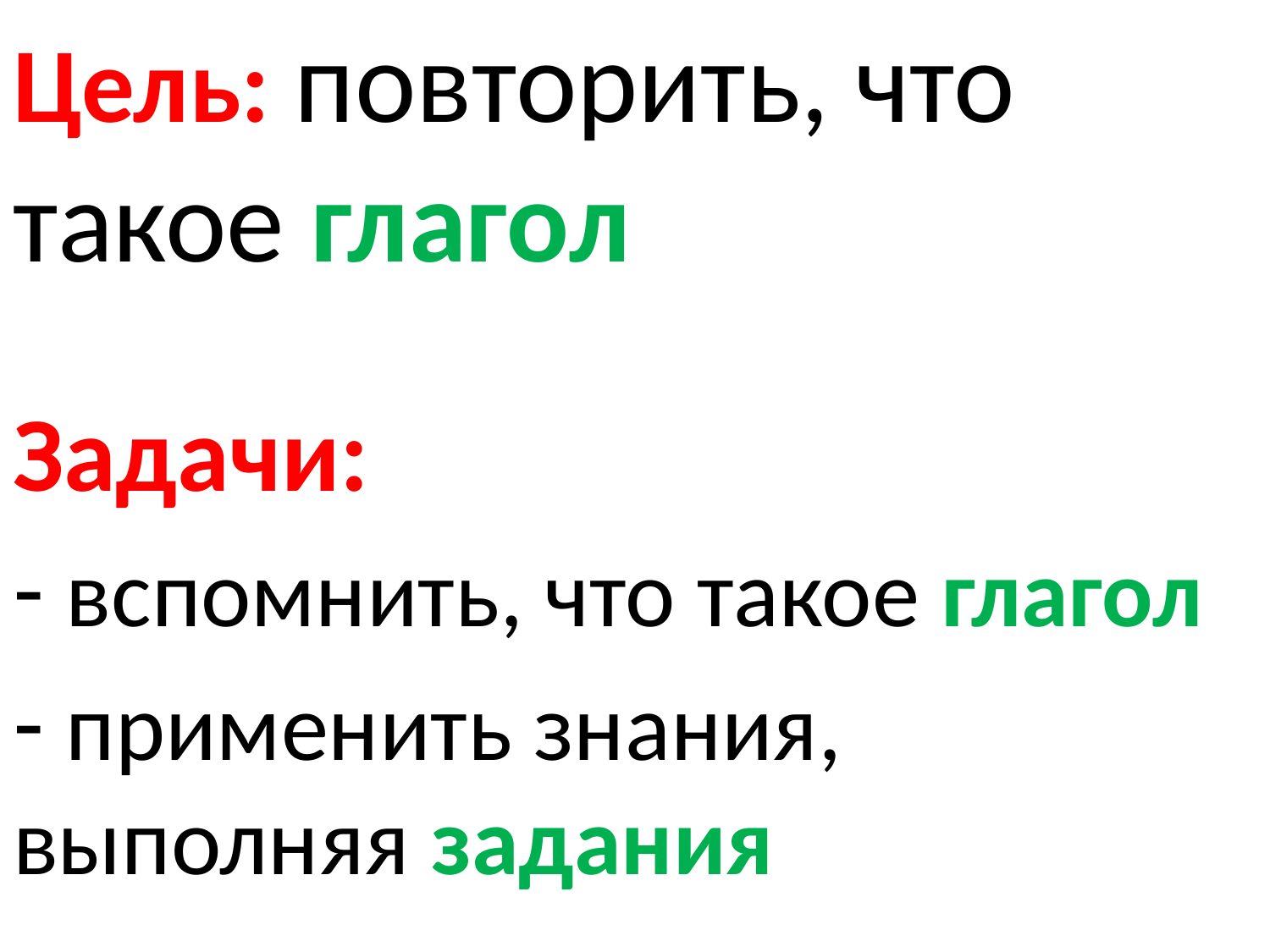

Цель: повторить, что такое глагол

Задачи:
 вспомнить, что такое глагол
 применить знания, выполняя задания